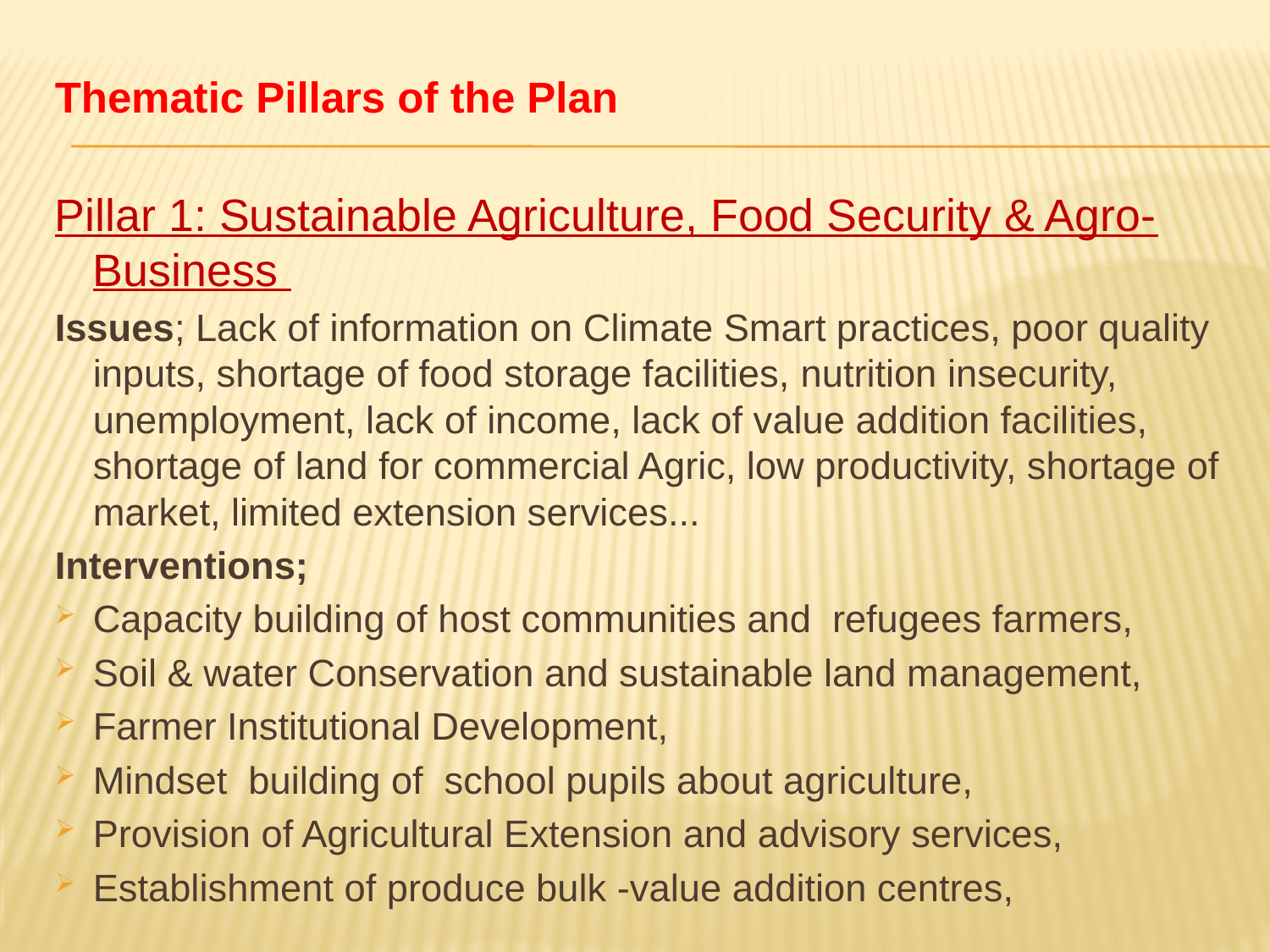

# Thematic Pillars of the Plan
Pillar 1: Sustainable Agriculture, Food Security & Agro- Business
Issues; Lack of information on Climate Smart practices, poor quality inputs, shortage of food storage facilities, nutrition insecurity, unemployment, lack of income, lack of value addition facilities, shortage of land for commercial Agric, low productivity, shortage of market, limited extension services...
Interventions;
Capacity building of host communities and  refugees farmers,
Soil & water Conservation and sustainable land management,
Farmer Institutional Development,
Mindset  building of  school pupils about agriculture,
Provision of Agricultural Extension and advisory services,
Establishment of produce bulk -value addition centres,